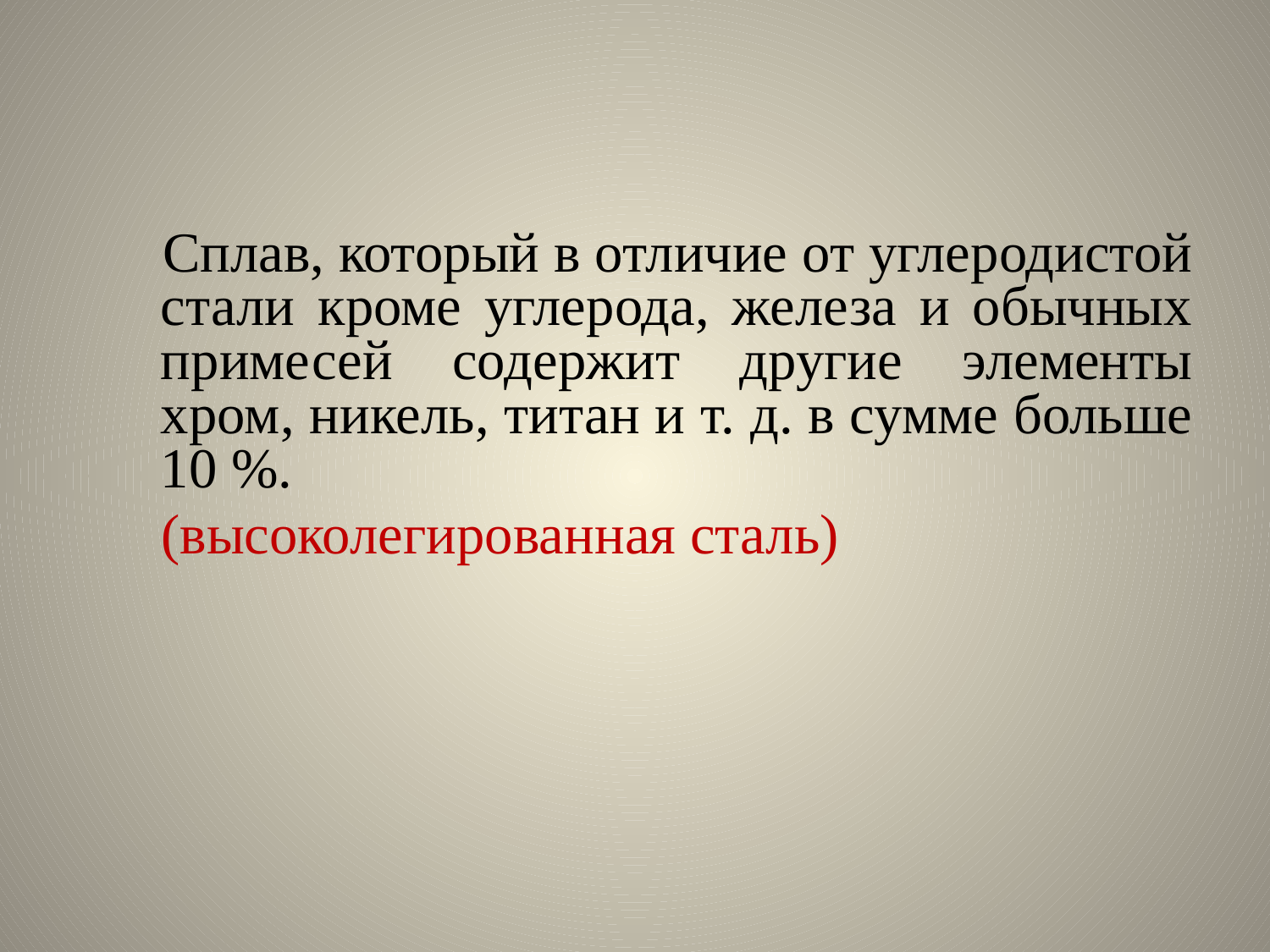

Сплав, который в отличие от углеродистой стали кроме углерода, железа и обычных примесей содержит другие элементы хром, никель, титан и т. д. в сумме больше 10 %.
      (высоколегированная сталь)